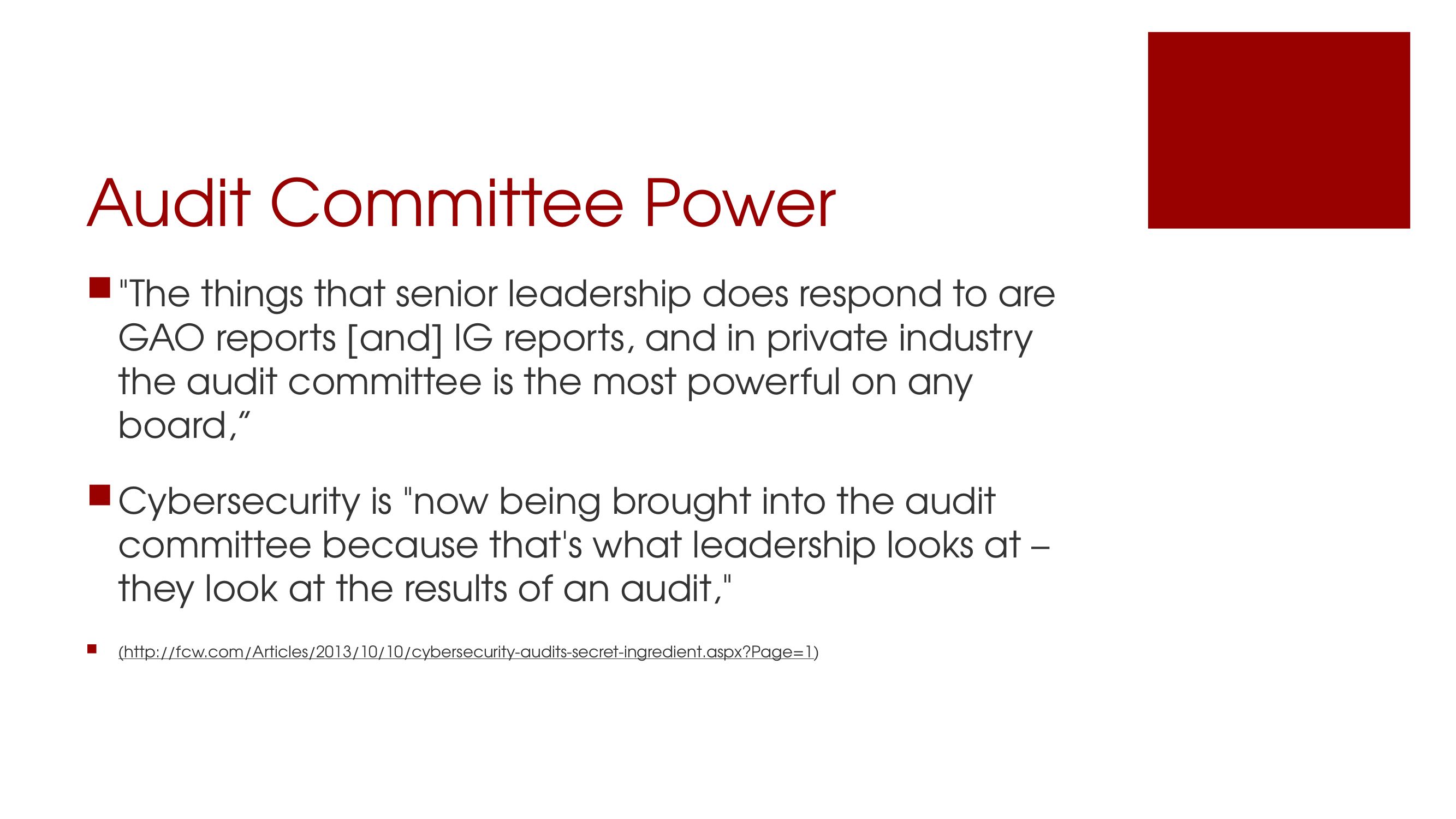

# Audit Committee Power
"The things that senior leadership does respond to are GAO reports [and] IG reports, and in private industry the audit committee is the most powerful on any board,”
Cybersecurity is "now being brought into the audit committee because that's what leadership looks at – they look at the results of an audit,"
(http://fcw.com/Articles/2013/10/10/cybersecurity-audits-secret-ingredient.aspx?Page=1)